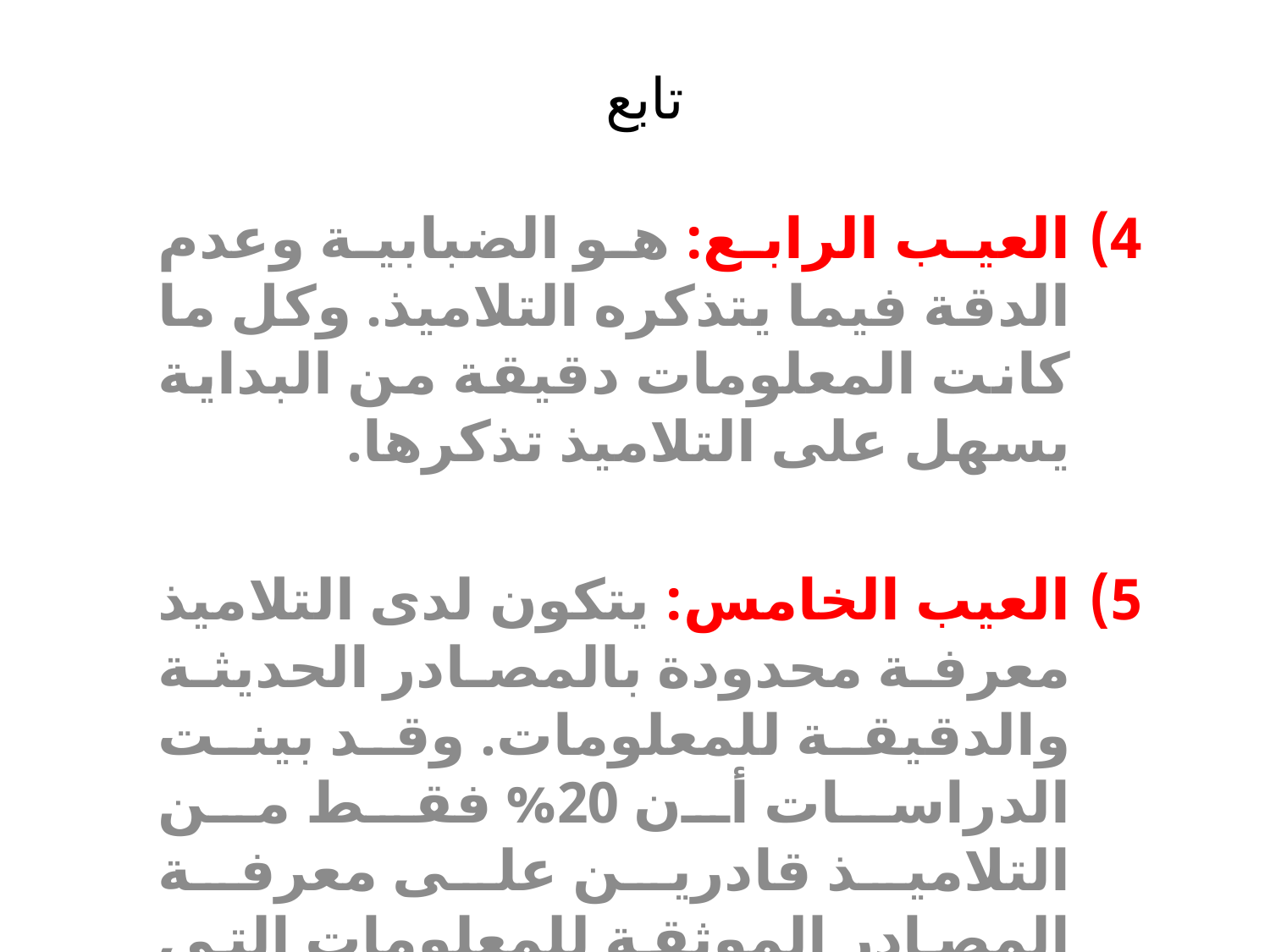

# تابع
العيب الرابع: هو الضبابية وعدم الدقة فيما يتذكره التلاميذ. وكل ما كانت المعلومات دقيقة من البداية يسهل على التلاميذ تذكرها.

العيب الخامس: يتكون لدى التلاميذ معرفة محدودة بالمصادر الحديثة والدقيقة للمعلومات. وقد بينت الدراسات أن 20% فقط من التلاميذ قادرين على معرفة المصادر الموثقة للمعلومات التي تعلموها.